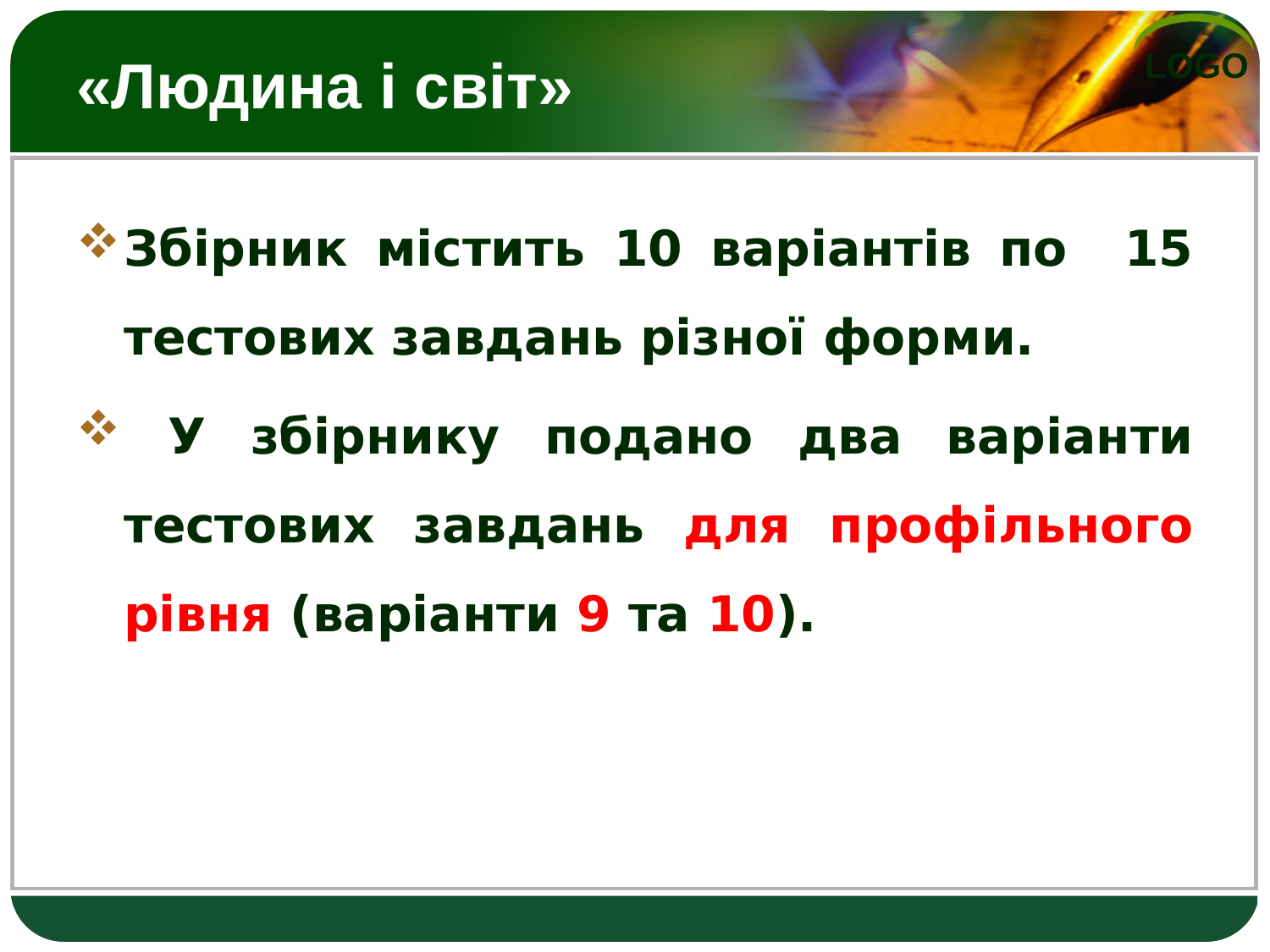

# «Людина і світ»
Збірник містить 10 варіантів по  15 тестових завдань різної форми.
 У збірнику подано два варіанти тестових завдань для профільного рівня (варіанти 9 та 10).